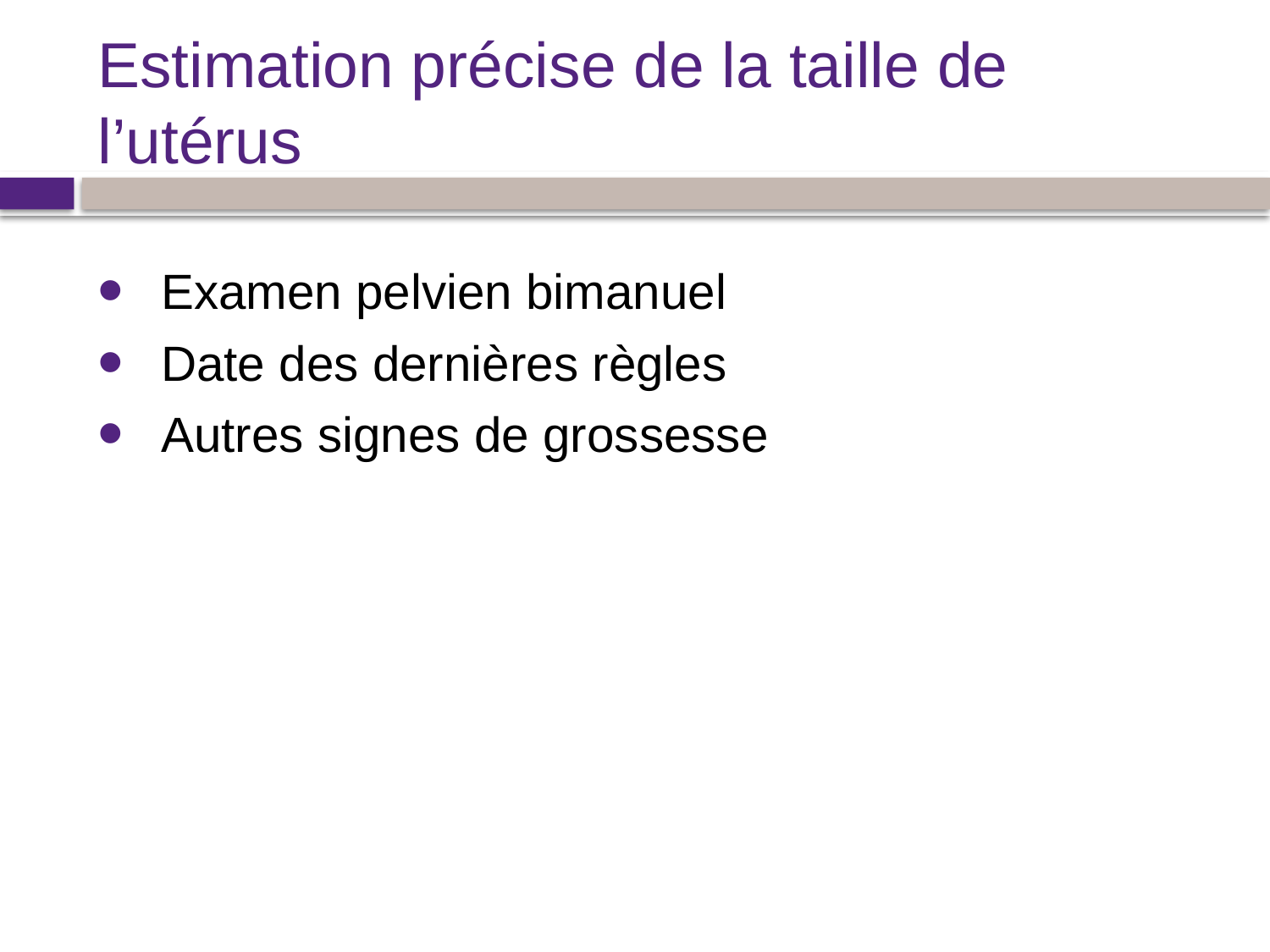

# Estimation précise de la taille de l’utérus
Examen pelvien bimanuel
Date des dernières règles
Autres signes de grossesse